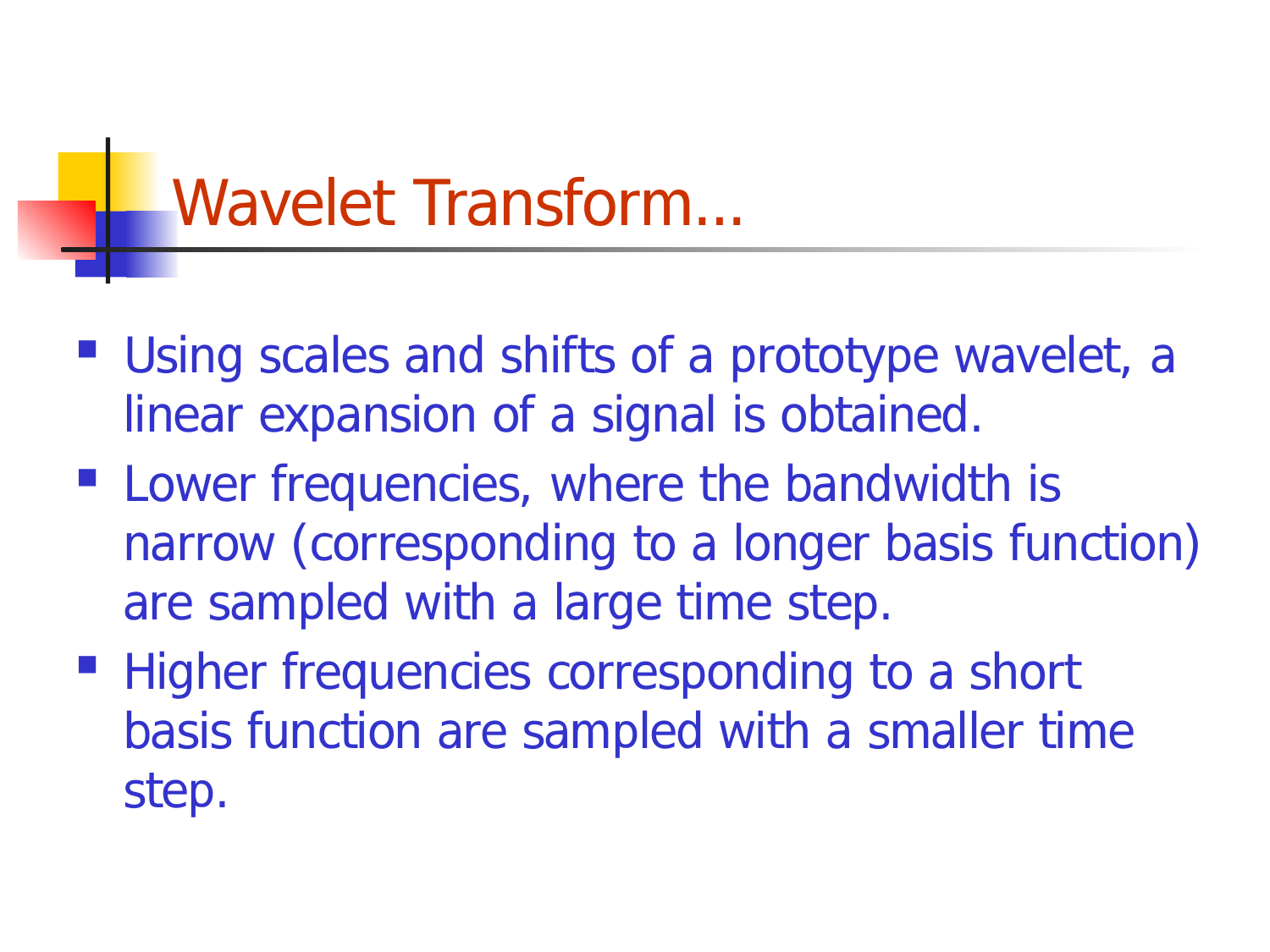

# Wavelet Transform…
Using scales and shifts of a prototype wavelet, a linear expansion of a signal is obtained.
Lower frequencies, where the bandwidth is narrow (corresponding to a longer basis function) are sampled with a large time step.
Higher frequencies corresponding to a short basis function are sampled with a smaller time step.